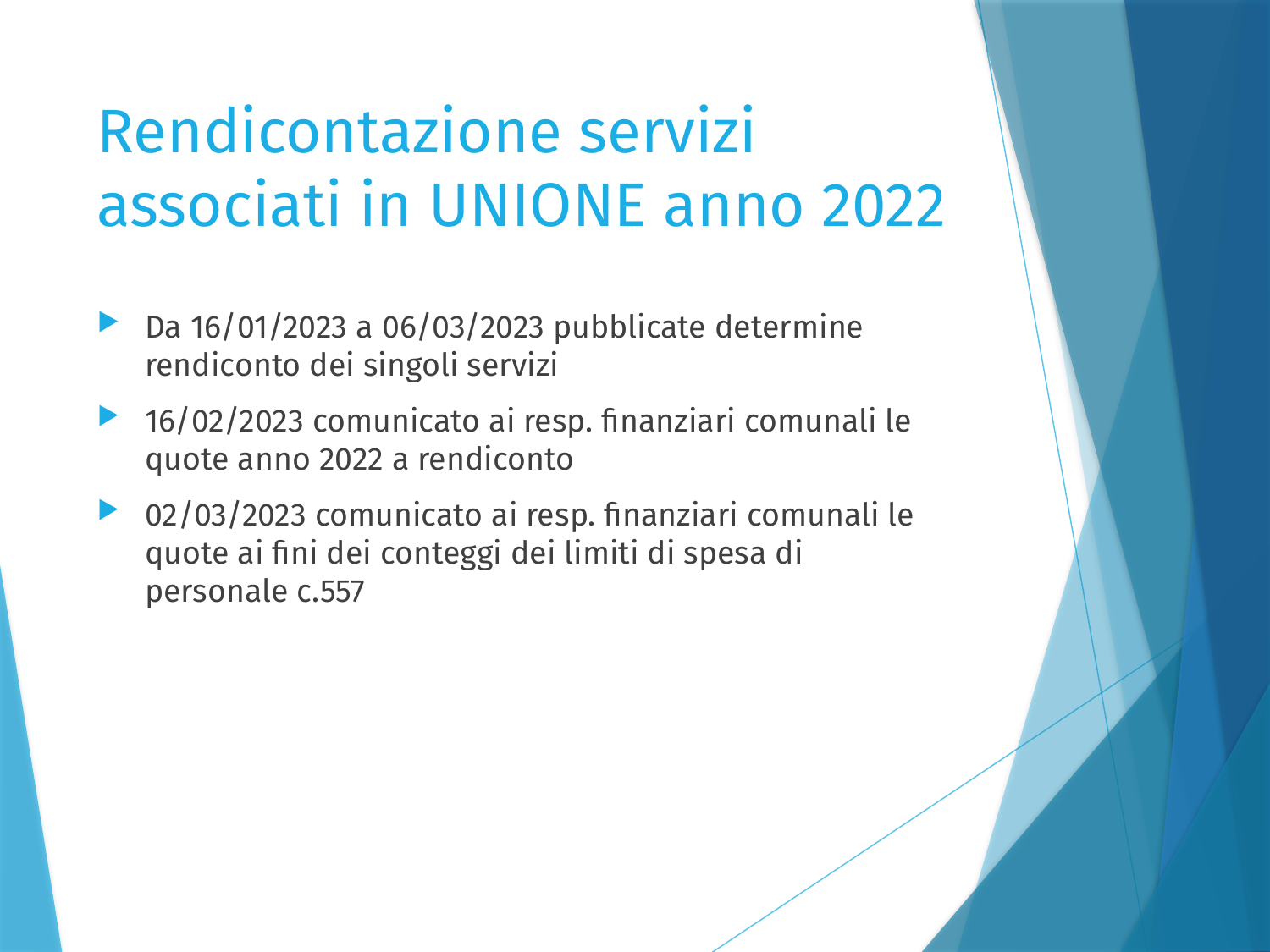

# Rendicontazione servizi associati in UNIONE anno 2022
Da 16/01/2023 a 06/03/2023 pubblicate determine rendiconto dei singoli servizi
16/02/2023 comunicato ai resp. finanziari comunali le quote anno 2022 a rendiconto
02/03/2023 comunicato ai resp. finanziari comunali le quote ai fini dei conteggi dei limiti di spesa di personale c.557